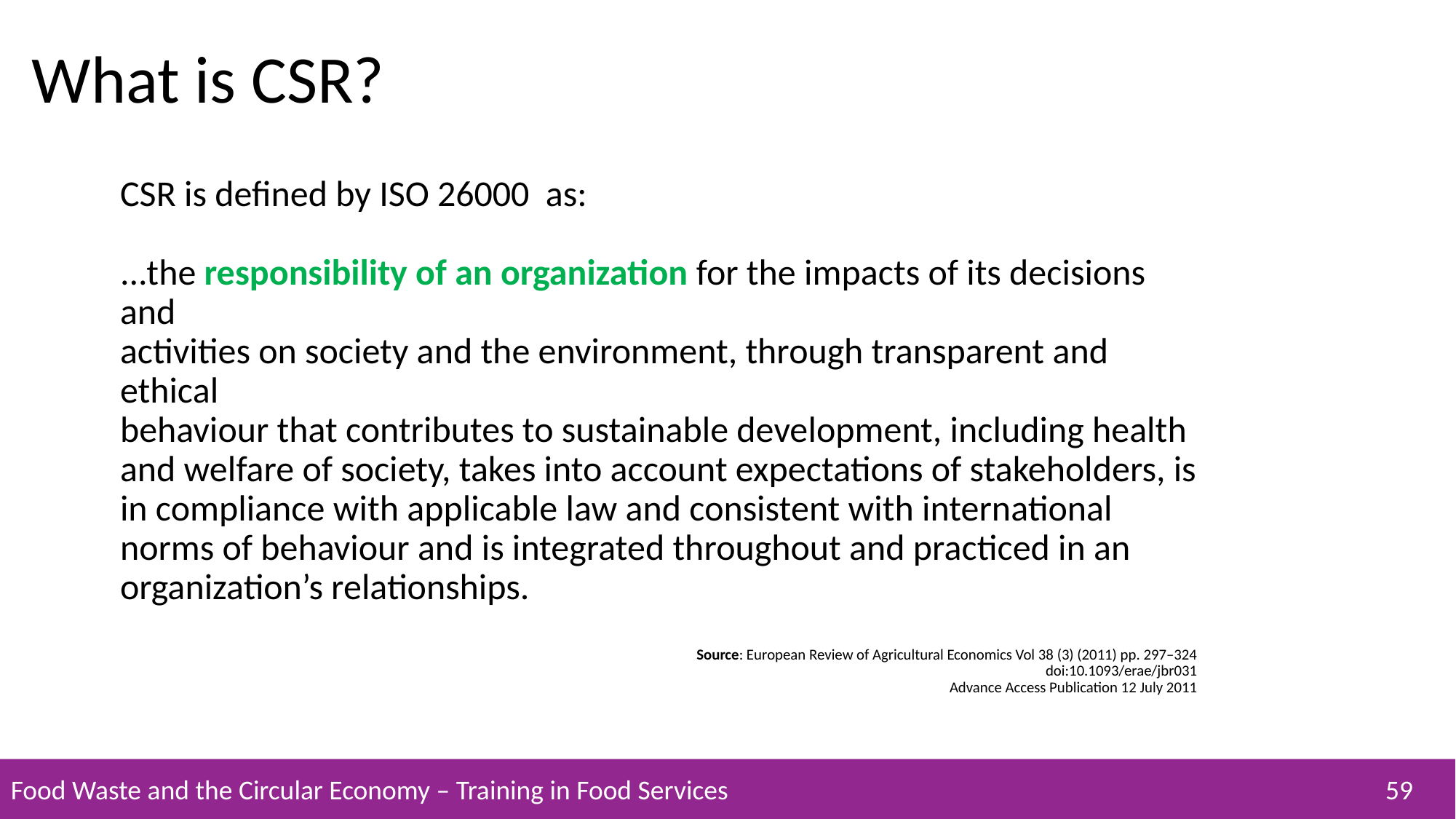

What is CSR?

CSR is defined by ISO 26000  as:

...the responsibility of an organization for the impacts of its decisions and
activities on society and the environment, through transparent and ethical
behaviour that contributes to sustainable development, including health
and welfare of society, takes into account expectations of stakeholders, is
in compliance with applicable law and consistent with international
norms of behaviour and is integrated throughout and practiced in an
organization’s relationships.

Source: European Review of Agricultural Economics Vol 38 (3) (2011) pp. 297–324
doi:10.1093/erae/jbr031
Advance Access Publication 12 July 2011